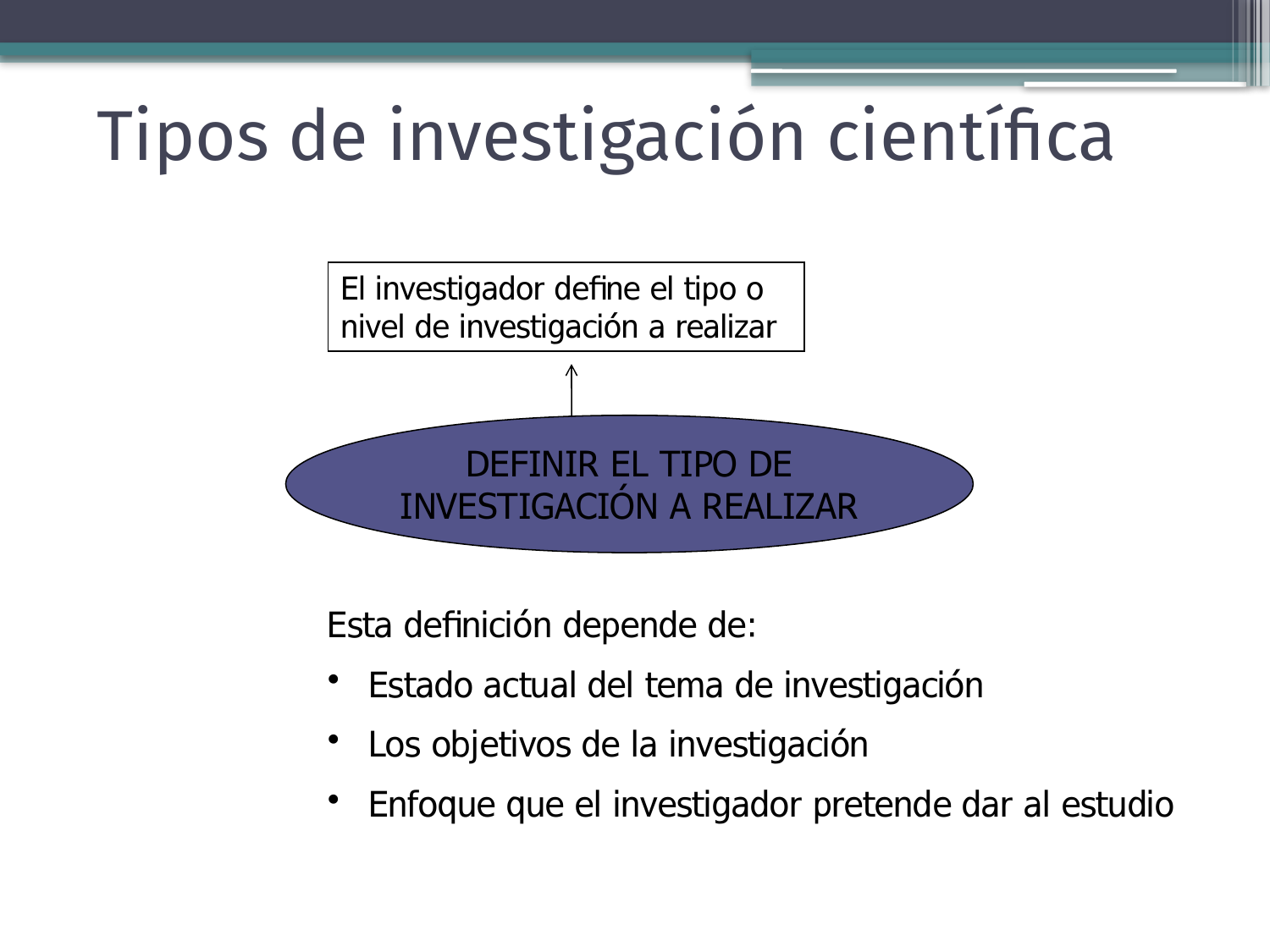

# Tipos de investigación científica
El investigador define el tipo o
nivel de investigación a realizar

DEFINIR EL TIPO DE INVESTIGACIÓN A REALIZAR
Esta definición depende de:
 Estado actual del tema de investigación
 Los objetivos de la investigación
 Enfoque que el investigador pretende dar al estudio